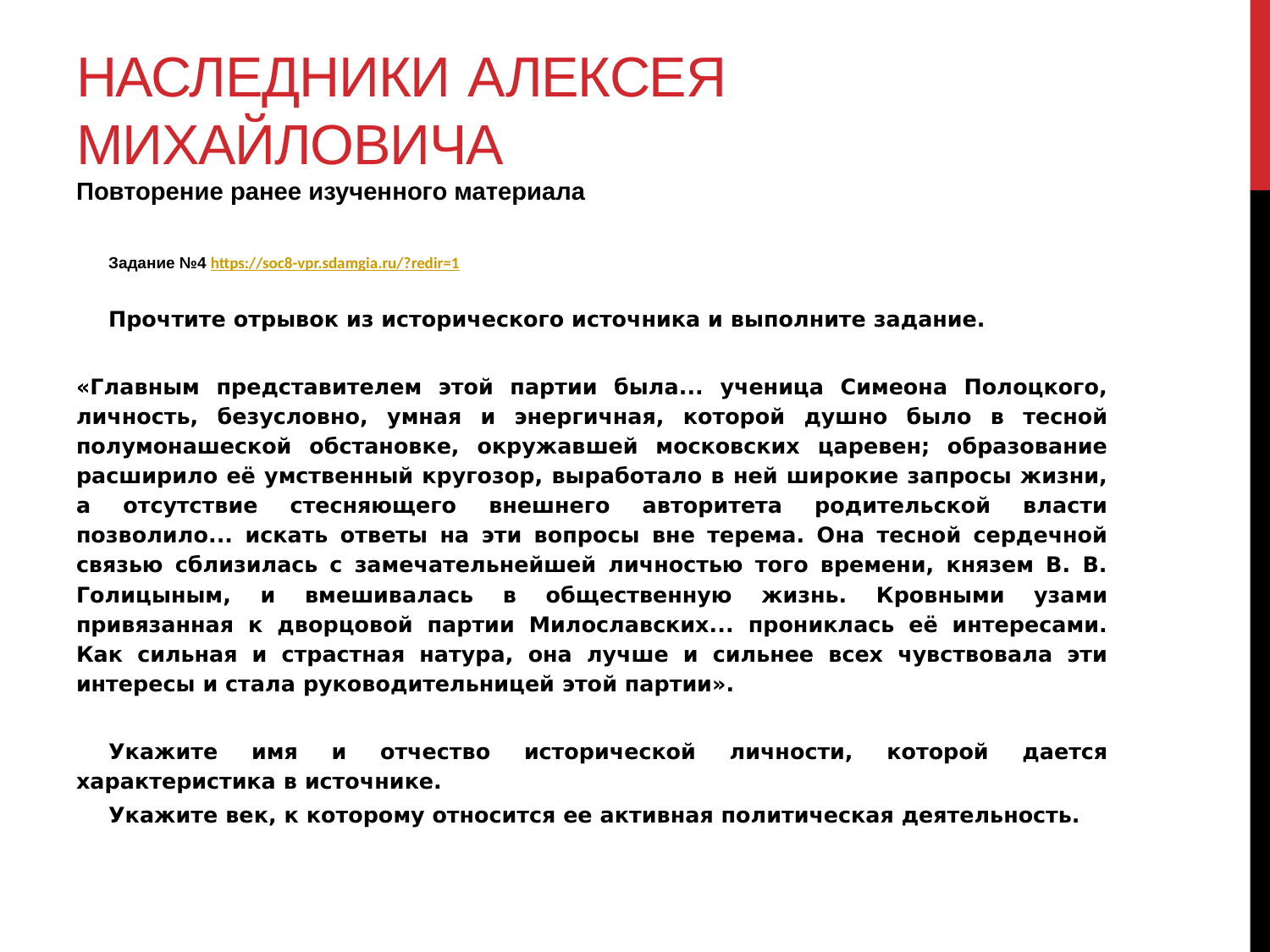

# Наследники алексея михайловича Повторение ранее изученного материала
Задание №4 https://soc8-vpr.sdamgia.ru/?redir=1

Прочтите отрывок из исторического источника и выполните задание.

«Главным представителем этой партии была... ученица Симеона Полоцкого, личность, безусловно, умная и энергичная, которой душно было в тесной полумонашеской обстановке, окружавшей московских царевен; образование расширило её умственный кругозор, выработало в ней широкие запросы жизни, а отсутствие стесняющего внешнего авторитета родительской власти позволило... искать ответы на эти вопросы вне терема. Она тесной сердечной связью сблизилась с замечательнейшей личностью того времени, князем В. В. Голицыным, и вмешивалась в общественную жизнь. Кровными узами привязанная к дворцовой партии Милославских... прониклась её интересами. Как сильная и страстная натура, она лучше и сильнее всех чувствовала эти интересы и стала руководительницей этой партии».

Укажите имя и отчество исторической личности, которой дается характеристика в источнике.
Укажите век, к которому относится ее активная политическая деятельность.